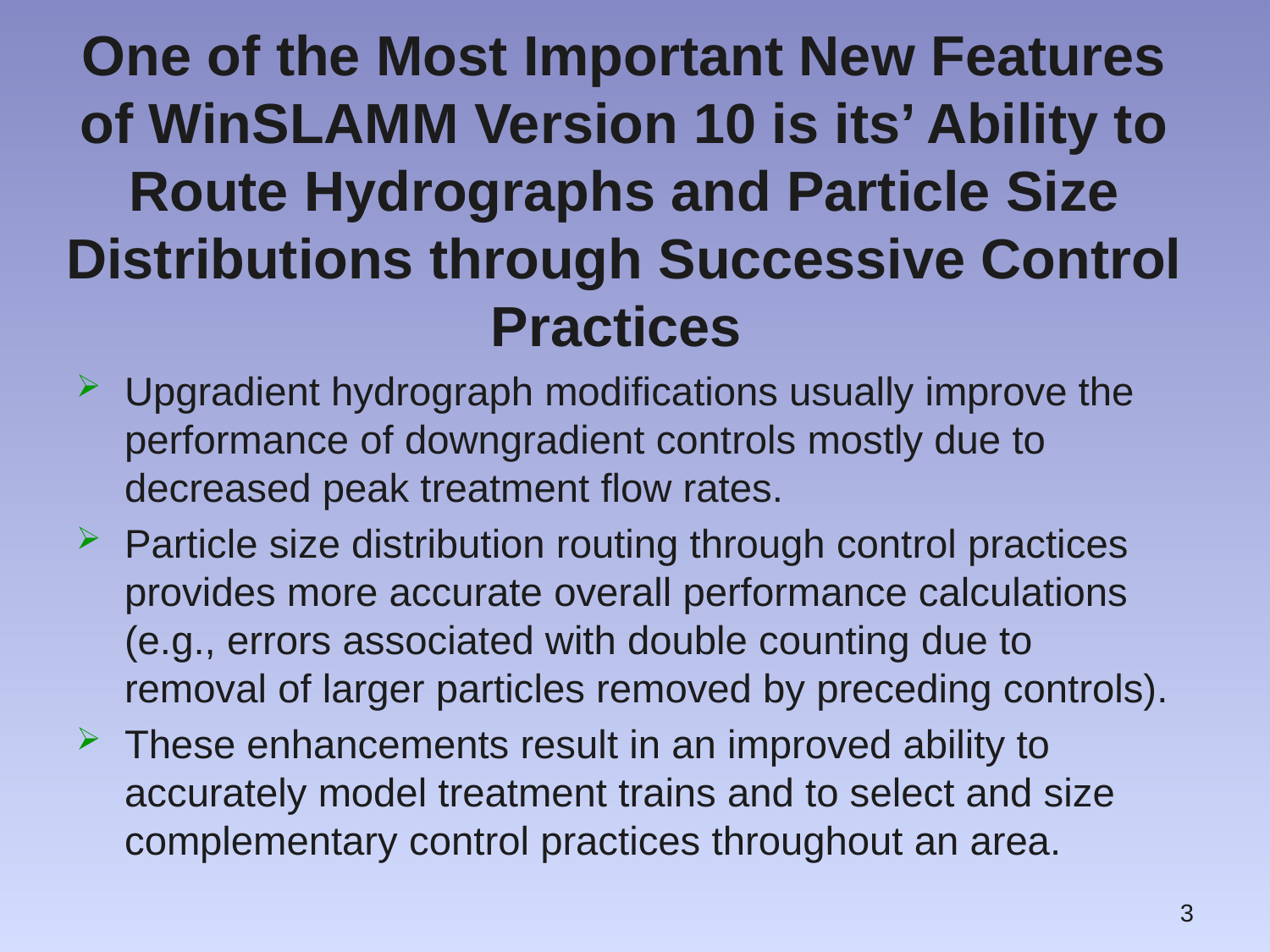

# One of the Most Important New Features of WinSLAMM Version 10 is its’ Ability to Route Hydrographs and Particle Size Distributions through Successive Control Practices
Upgradient hydrograph modifications usually improve the performance of downgradient controls mostly due to decreased peak treatment flow rates.
Particle size distribution routing through control practices provides more accurate overall performance calculations (e.g., errors associated with double counting due to removal of larger particles removed by preceding controls).
These enhancements result in an improved ability to accurately model treatment trains and to select and size complementary control practices throughout an area.
3